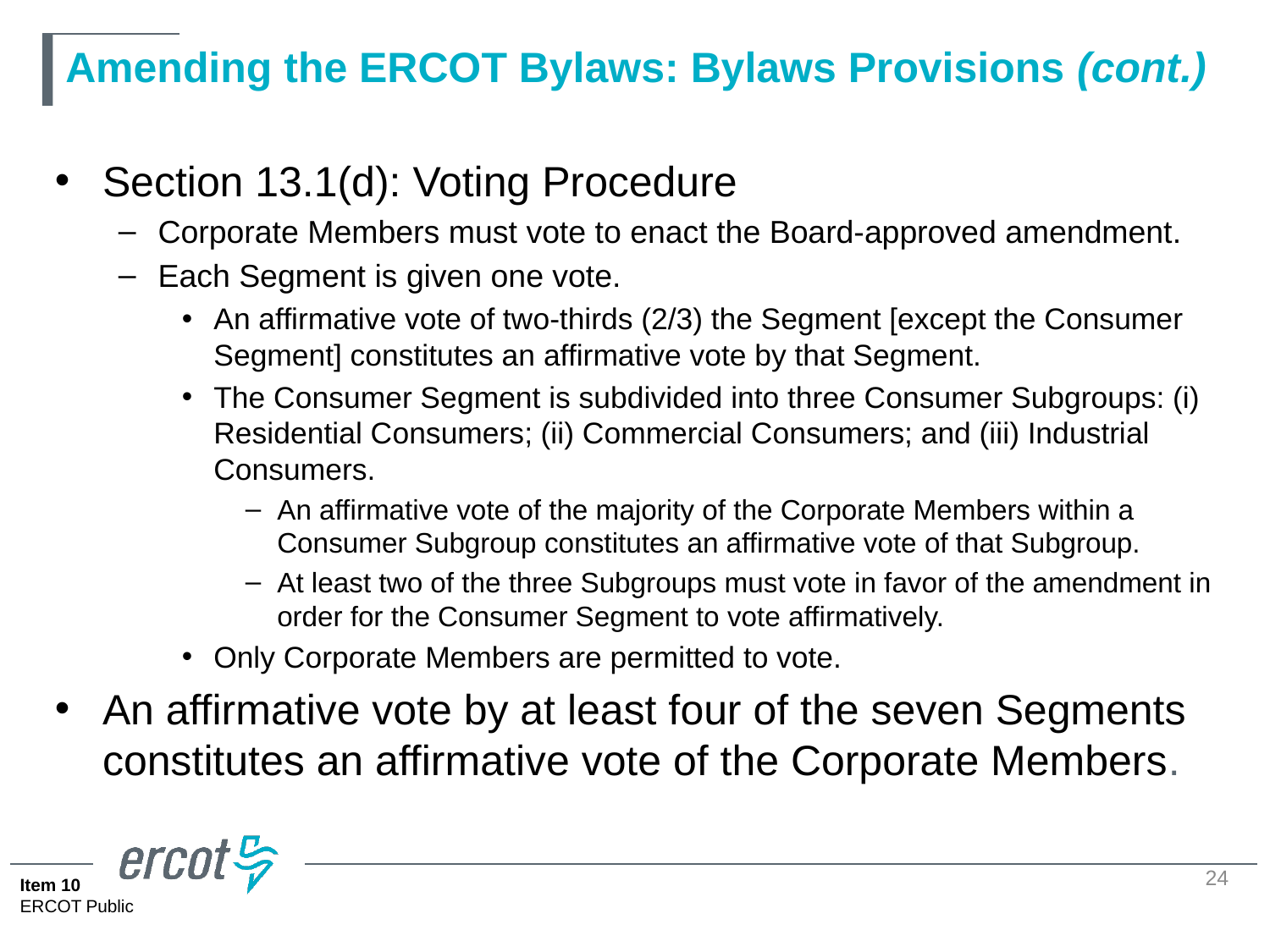

# Amending the ERCOT Bylaws: Bylaws Provisions (cont.)
Section 13.1(d): Voting Procedure
Corporate Members must vote to enact the Board-approved amendment.
Each Segment is given one vote.
An affirmative vote of two-thirds (2/3) the Segment [except the Consumer Segment] constitutes an affirmative vote by that Segment.
The Consumer Segment is subdivided into three Consumer Subgroups: (i) Residential Consumers; (ii) Commercial Consumers; and (iii) Industrial Consumers.
An affirmative vote of the majority of the Corporate Members within a Consumer Subgroup constitutes an affirmative vote of that Subgroup.
At least two of the three Subgroups must vote in favor of the amendment in order for the Consumer Segment to vote affirmatively.
Only Corporate Members are permitted to vote.
An affirmative vote by at least four of the seven Segments constitutes an affirmative vote of the Corporate Members.

24